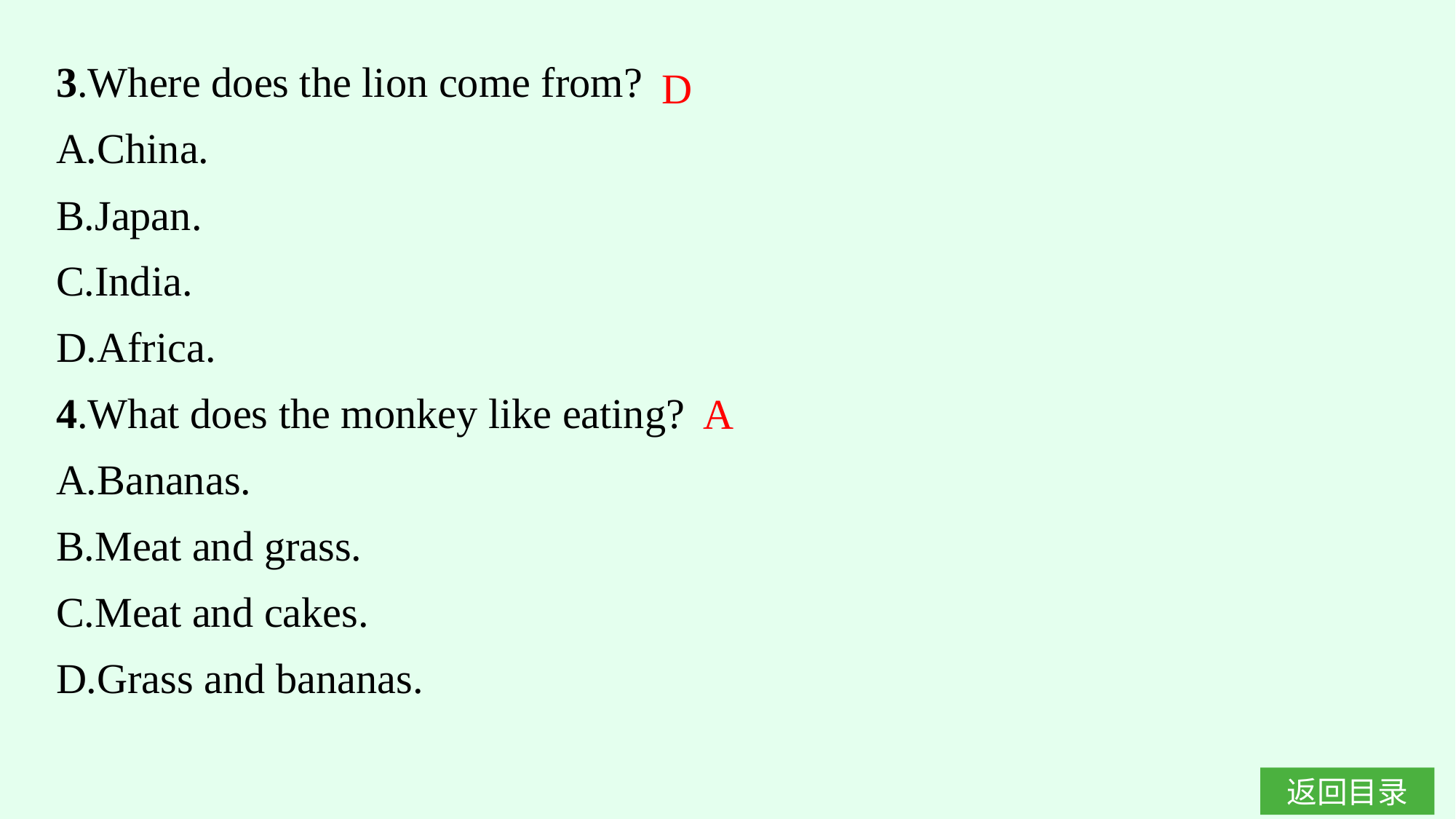

3.Where does the lion come from?
A.China.
B.Japan.
C.India.
D.Africa.
4.What does the monkey like eating?
A.Bananas.
B.Meat and grass.
C.Meat and cakes.
D.Grass and bananas.
D
A